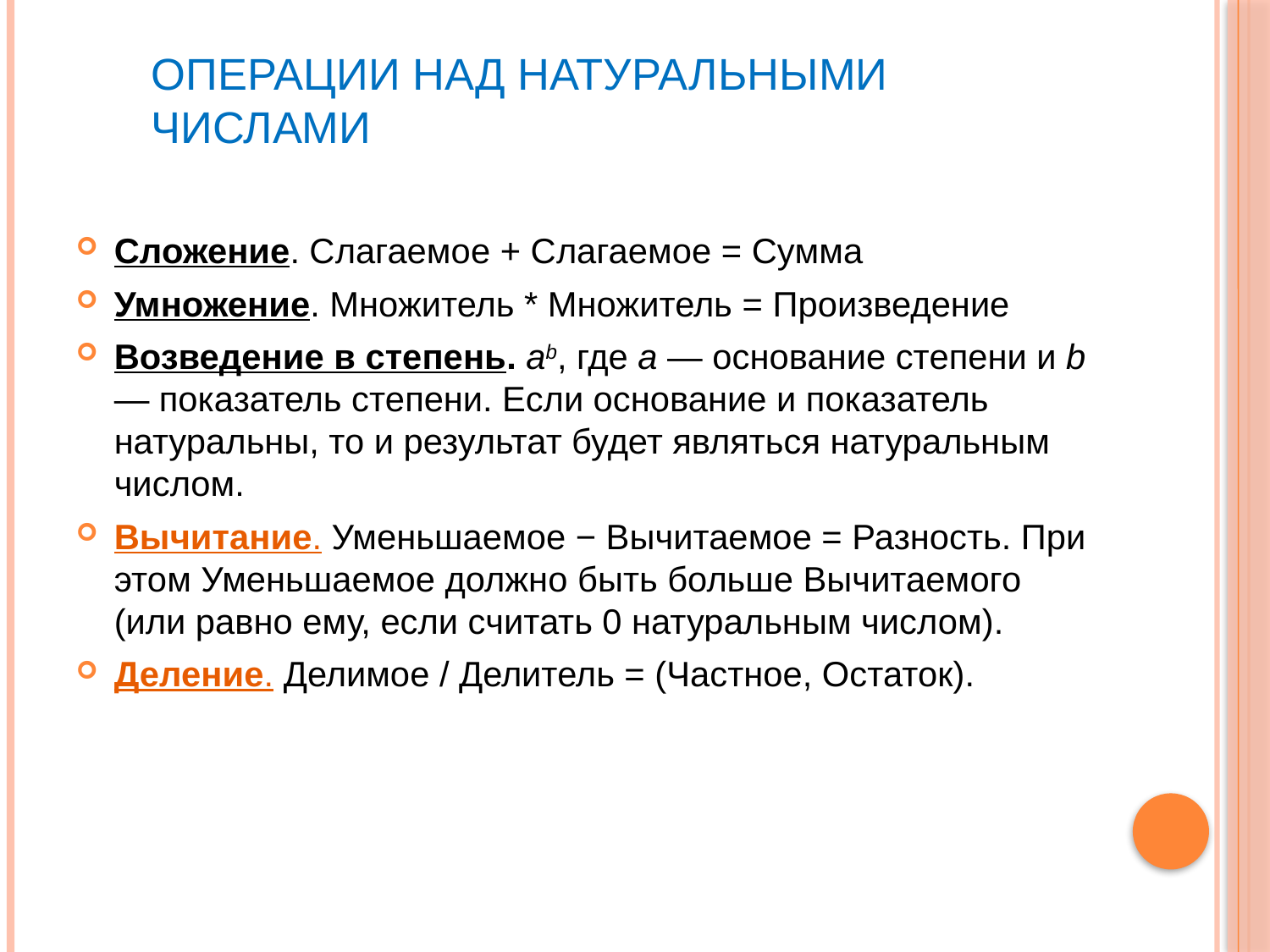

# Операции над натуральными числами
Сложение. Слагаемое + Слагаемое = Сумма
Умножение. Множитель * Множитель = Произведение
Возведение в степень. ab, где a — основание степени и b — показатель степени. Если основание и показатель натуральны, то и результат будет являться натуральным числом.
Вычитание. Уменьшаемое − Вычитаемое = Разность. При этом Уменьшаемое должно быть больше Вычитаемого (или равно ему, если считать 0 натуральным числом).
Деление. Делимое / Делитель = (Частное, Остаток).